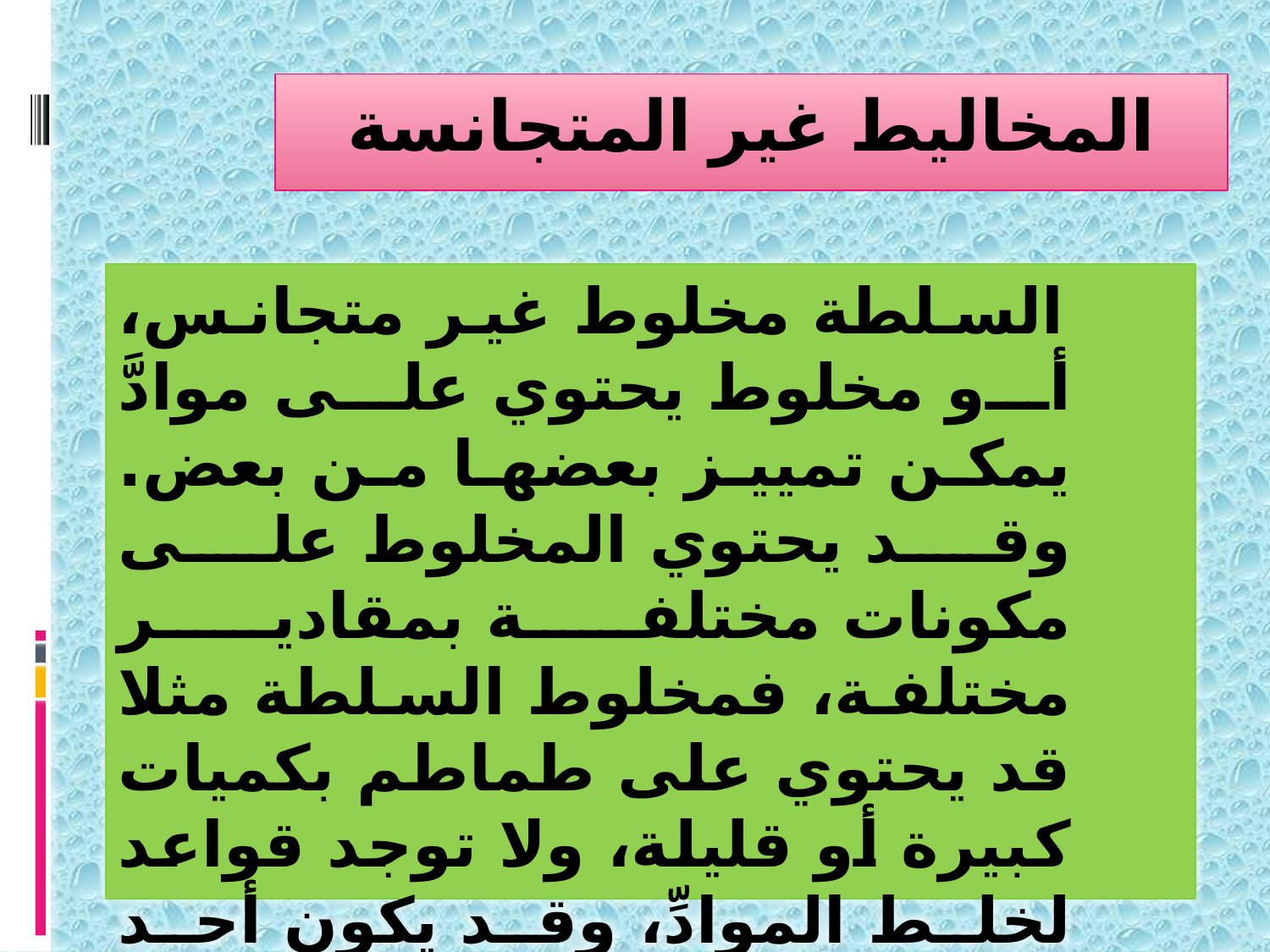

# المخاليط غير المتجانسة
     السلطة مخلوط غير متجانس، أو مخلوط يحتوي على موادَّ يمكن تمييز بعضها من بعض. وقد يحتوي المخلوط على مكونات مختلفة بمقادير مختلفة، فمخلوط السلطة مثلا قد يحتوي على طماطم بكميات كبيرة أو قليلة، ولا توجد قواعد لخلط الموادِّ، وقد يكون أحد مكونات المخلوط في جزء منْه أكثر ممَّا في الأجزاء الأخرى .